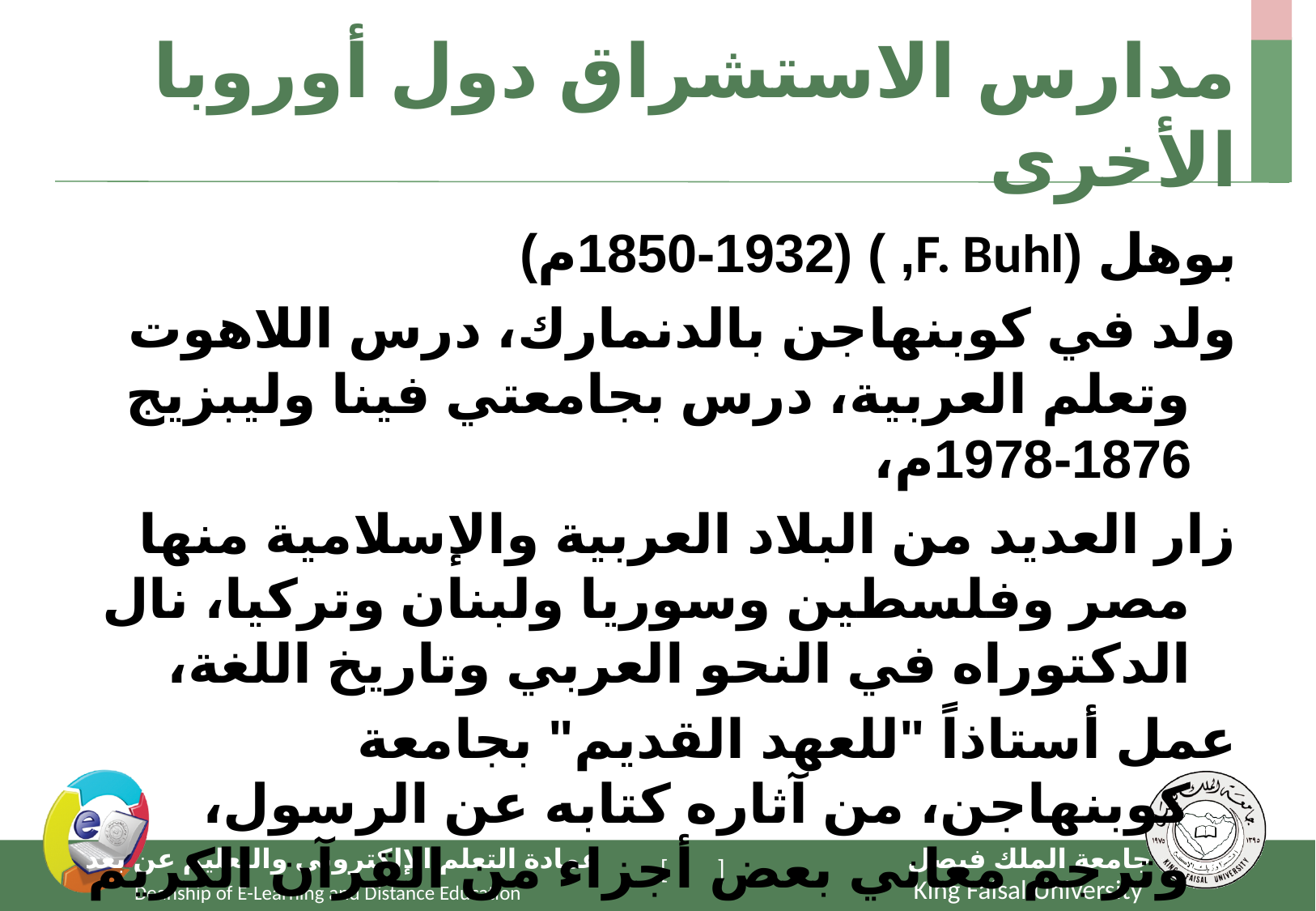

# مدارس الاستشراق دول أوروبا الأخرى
بوهل (F. Buhl, ) (1850-1932م)
ولد في كوبنهاجن بالدنمارك، درس اللاهوت وتعلم العربية، درس بجامعتي فينا وليبزيج 1876-1978م،
زار العديد من البلاد العربية والإسلامية منها مصر وفلسطين وسوريا ولبنان وتركيا، نال الدكتوراه في النحو العربي وتاريخ اللغة،
عمل أستاذاً "للعهد القديم" بجامعة كوبنهاجن، من آثاره كتابه عن الرسول، وترجم معاني بعض أجزاء من القرآن الكريم إلى اللغة الدنماركية.